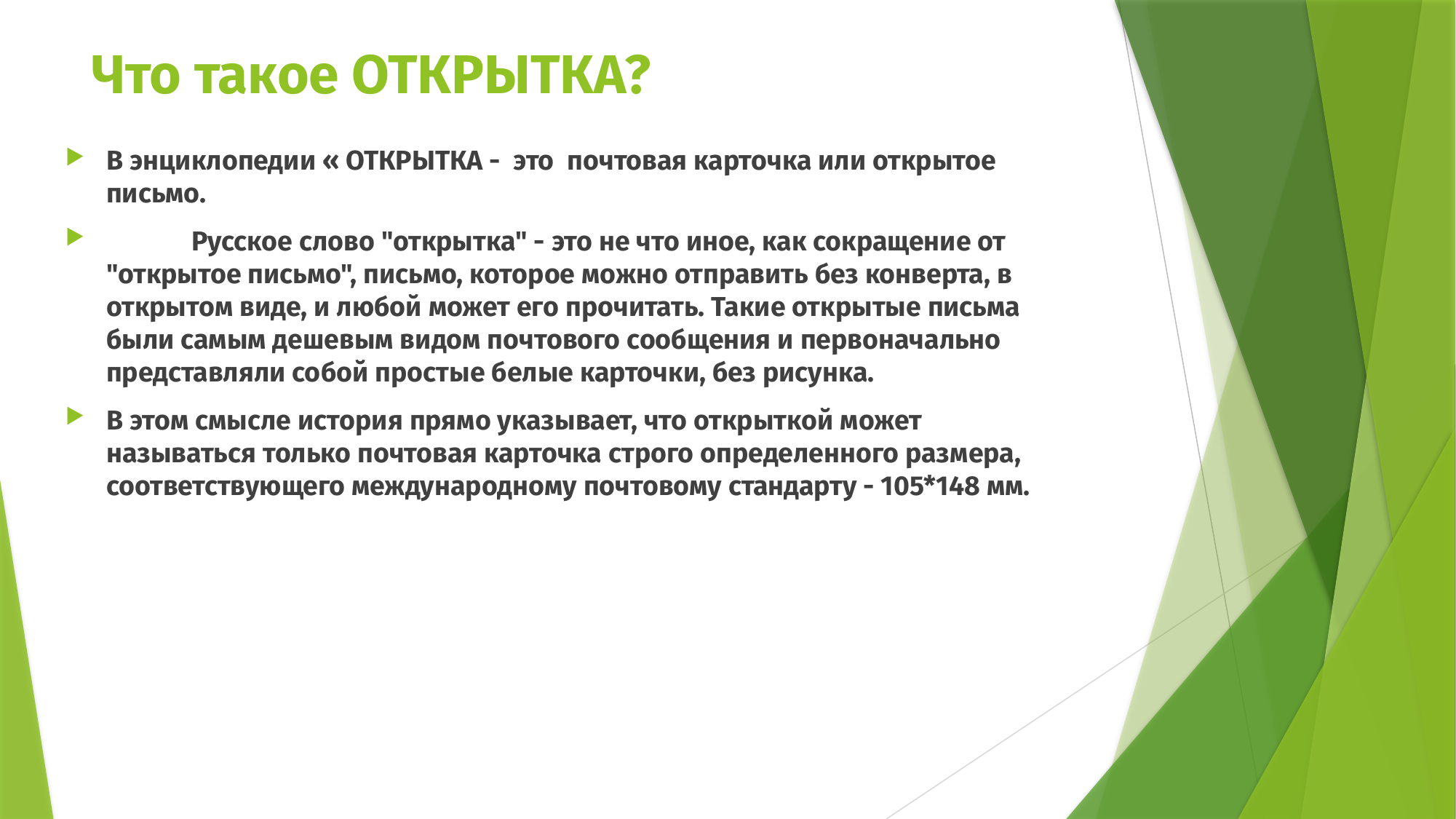

# Что такое ОТКРЫТКА?
В энциклопедии « ОТКРЫТКА -  это  почтовая карточка или открытое письмо.
             Русское слово "открытка" - это не что иное, как сокращение от "открытое письмо", письмо, которое можно отправить без конверта, в открытом виде, и любой может его прочитать. Такие открытые письма были самым дешевым видом почтового сообщения и первоначально представляли собой простые белые карточки, без рисунка.
В этом смысле история прямо указывает, что открыткой может называться только почтовая карточка строго определенного размера, соответствующего международному почтовому стандарту - 105*148 мм.